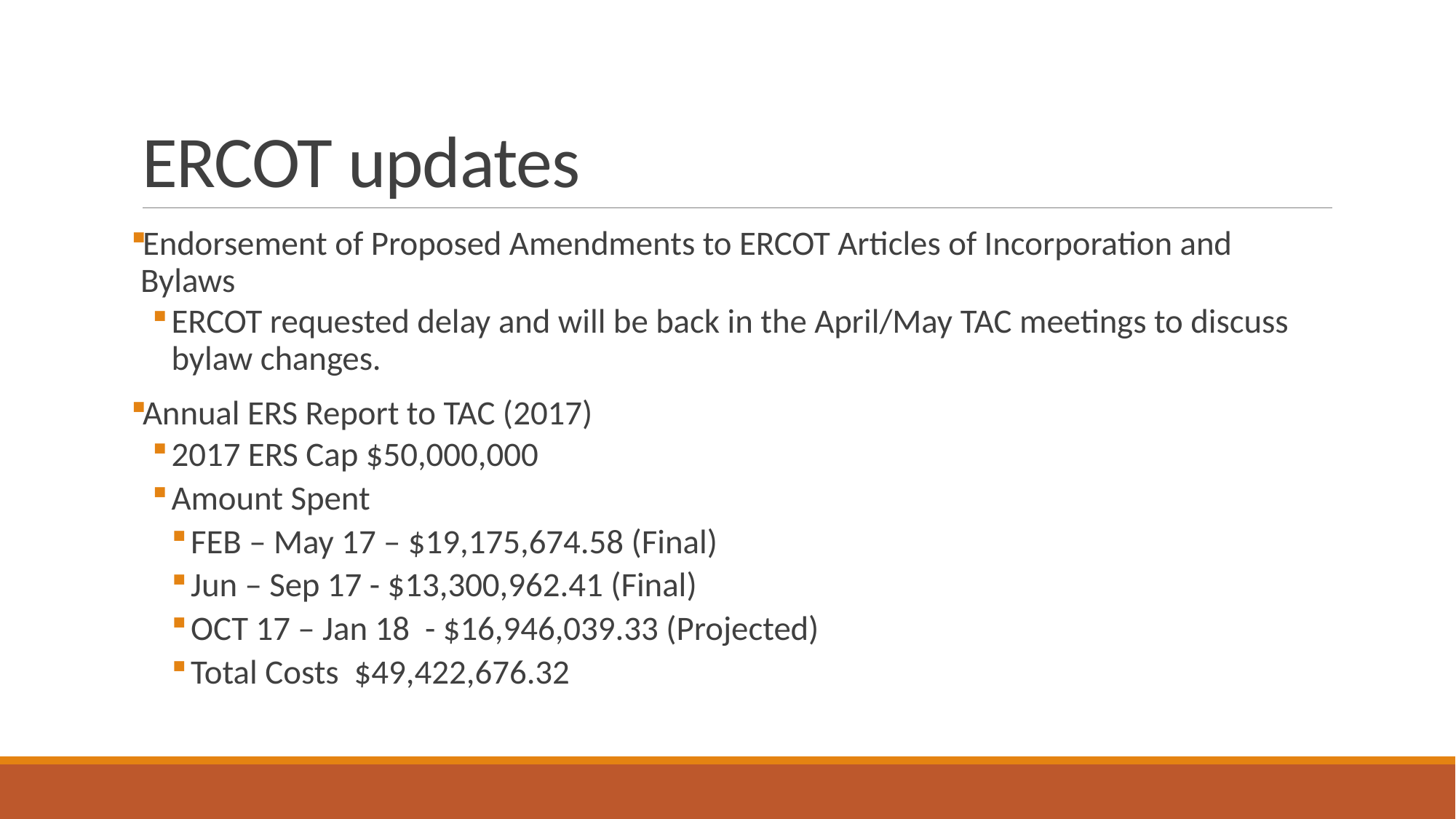

# ERCOT updates
Endorsement of Proposed Amendments to ERCOT Articles of Incorporation and Bylaws
ERCOT requested delay and will be back in the April/May TAC meetings to discuss bylaw changes.
Annual ERS Report to TAC (2017)
2017 ERS Cap $50,000,000
Amount Spent
FEB – May 17 – $19,175,674.58 (Final)
Jun – Sep 17 - $13,300,962.41 (Final)
OCT 17 – Jan 18  - $16,946,039.33 (Projected)
Total Costs  $49,422,676.32